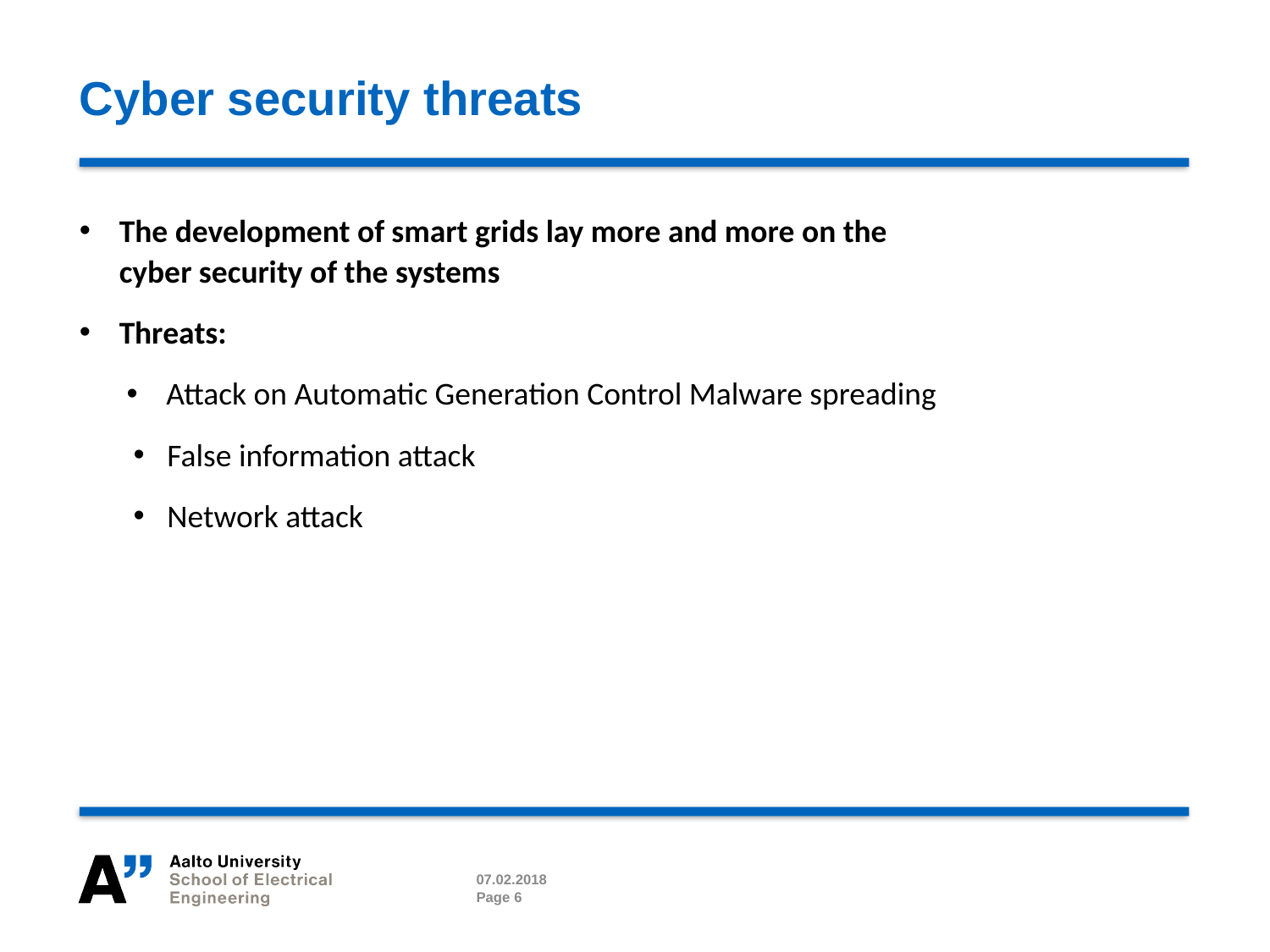

# Cyber security threats
The development of smart grids lay more and more on the cyber security of the systems
Threats:
Attack on Automatic Generation Control Malware spreading
False information attack
Network attack

07.02.2018
Page 6